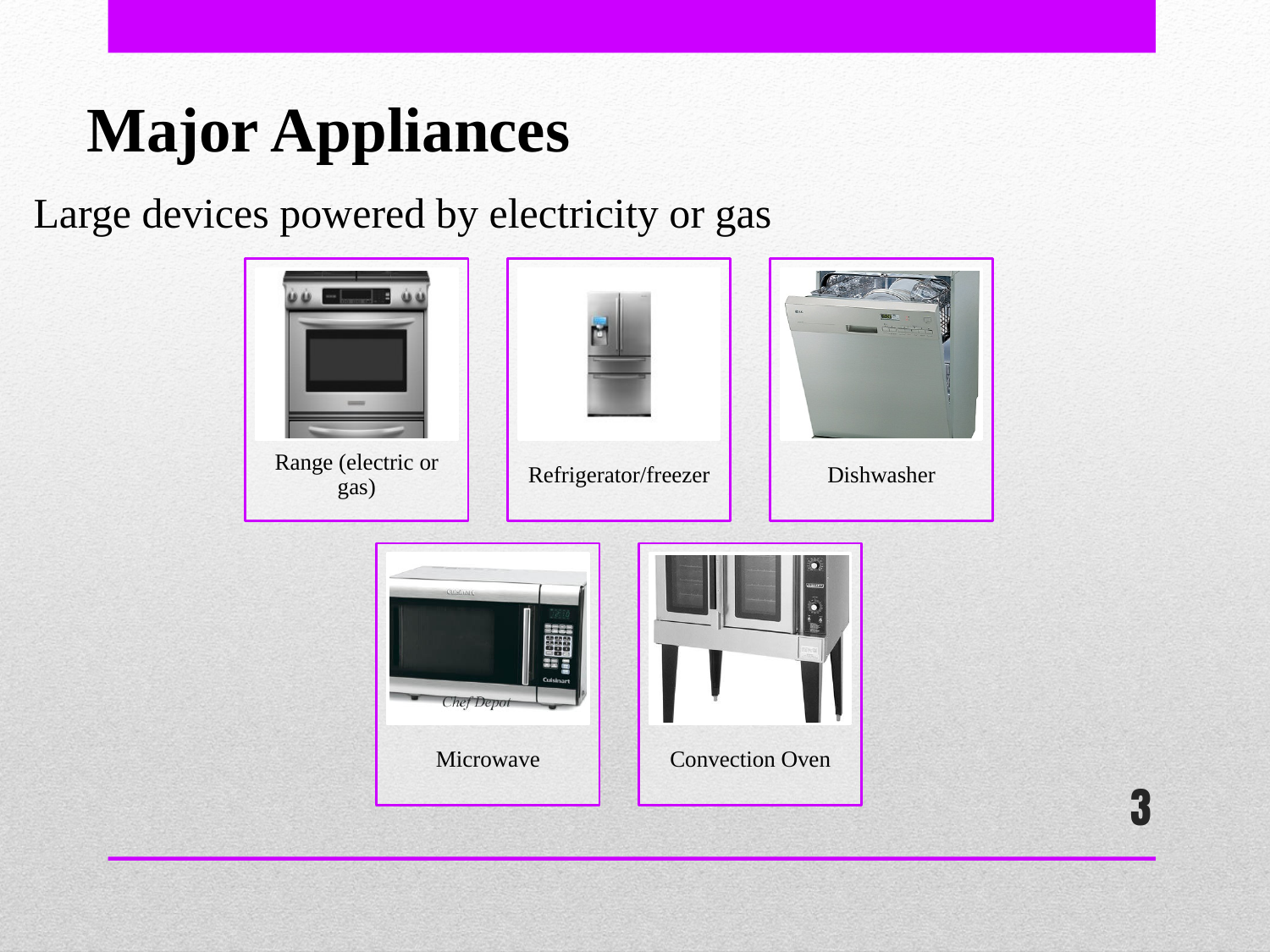

Major Appliances
Large devices powered by electricity or gas
Range (electric or gas)
Refrigerator/freezer
Dishwasher
Microwave
Convection Oven
3